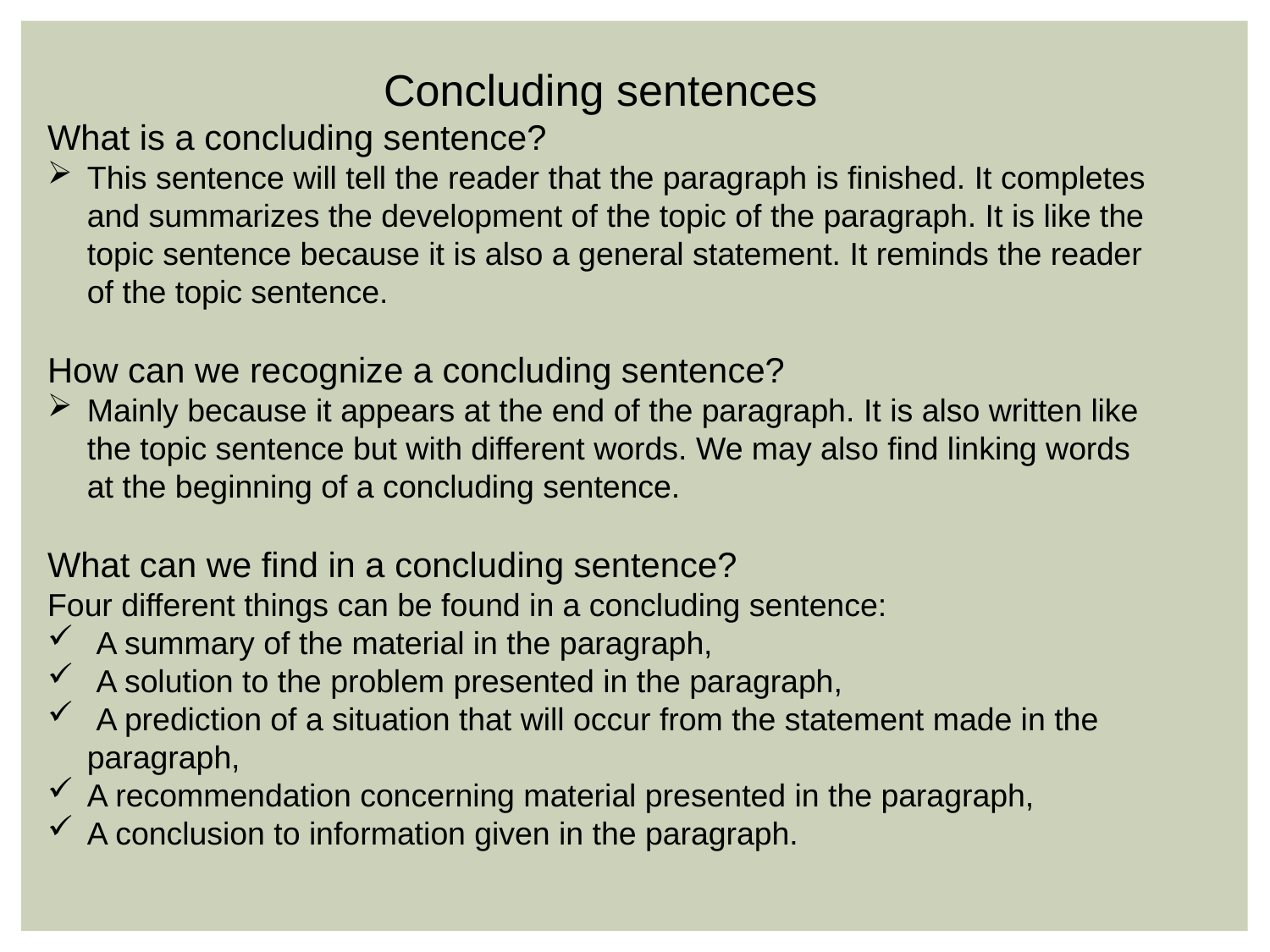

Concluding sentences
What is a concluding sentence?
This sentence will tell the reader that the paragraph is finished. It completes and summarizes the development of the topic of the paragraph. It is like the topic sentence because it is also a general statement. It reminds the reader of the topic sentence.

How can we recognize a concluding sentence?
Mainly because it appears at the end of the paragraph. It is also written like the topic sentence but with different words. We may also find linking words at the beginning of a concluding sentence.

What can we find in a concluding sentence?
Four different things can be found in a concluding sentence:
 A summary of the material in the paragraph,
 A solution to the problem presented in the paragraph,
 A prediction of a situation that will occur from the statement made in the paragraph,
A recommendation concerning material presented in the paragraph,
A conclusion to information given in the paragraph.